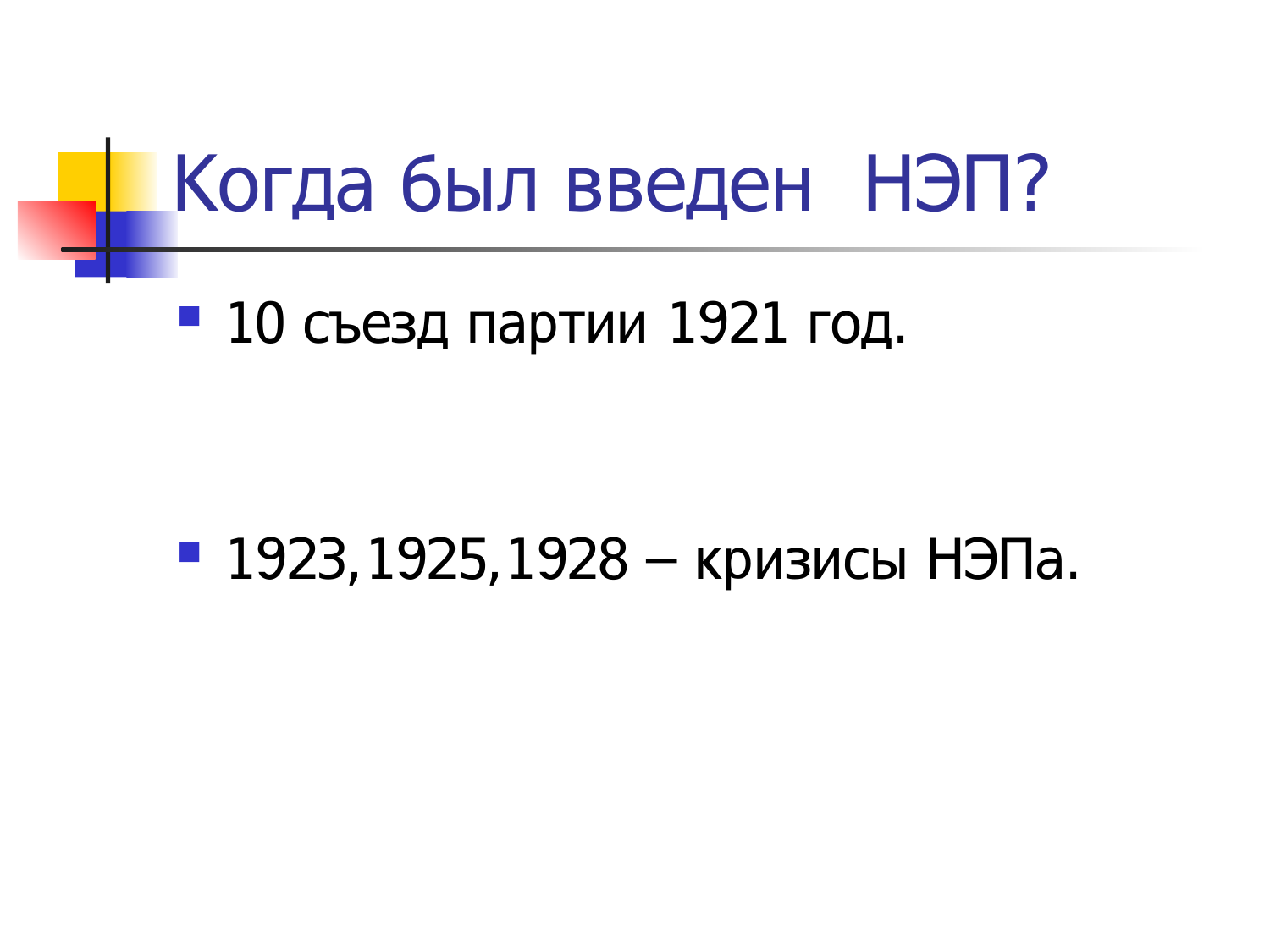

# Когда был введен  НЭП?
10 съезд партии 1921 год.

1923,1925,1928 – кризисы НЭПа.